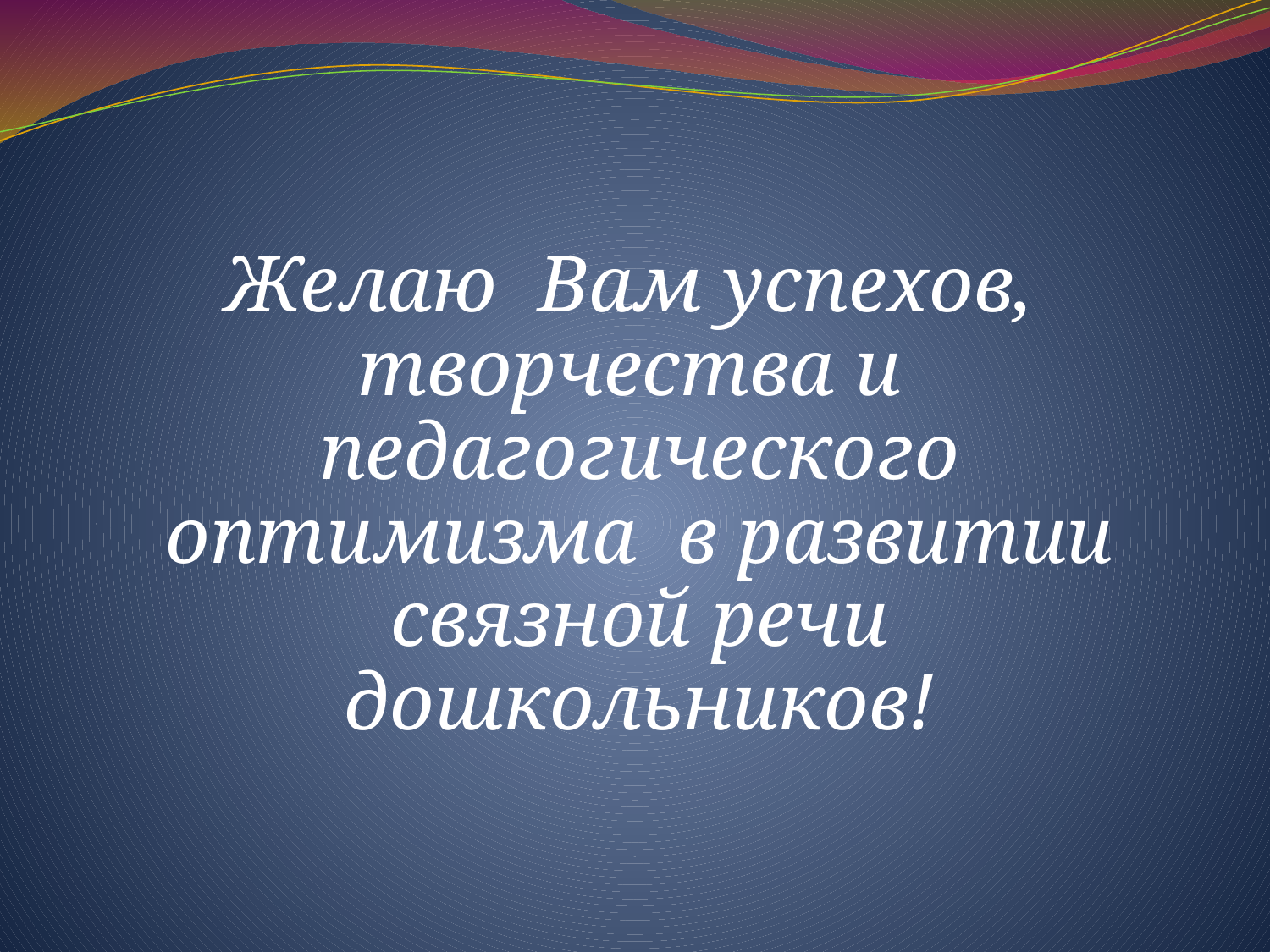

Желаю  Вам успехов,
творчества и  педагогического оптимизма  в развитии связной речи дошкольников!